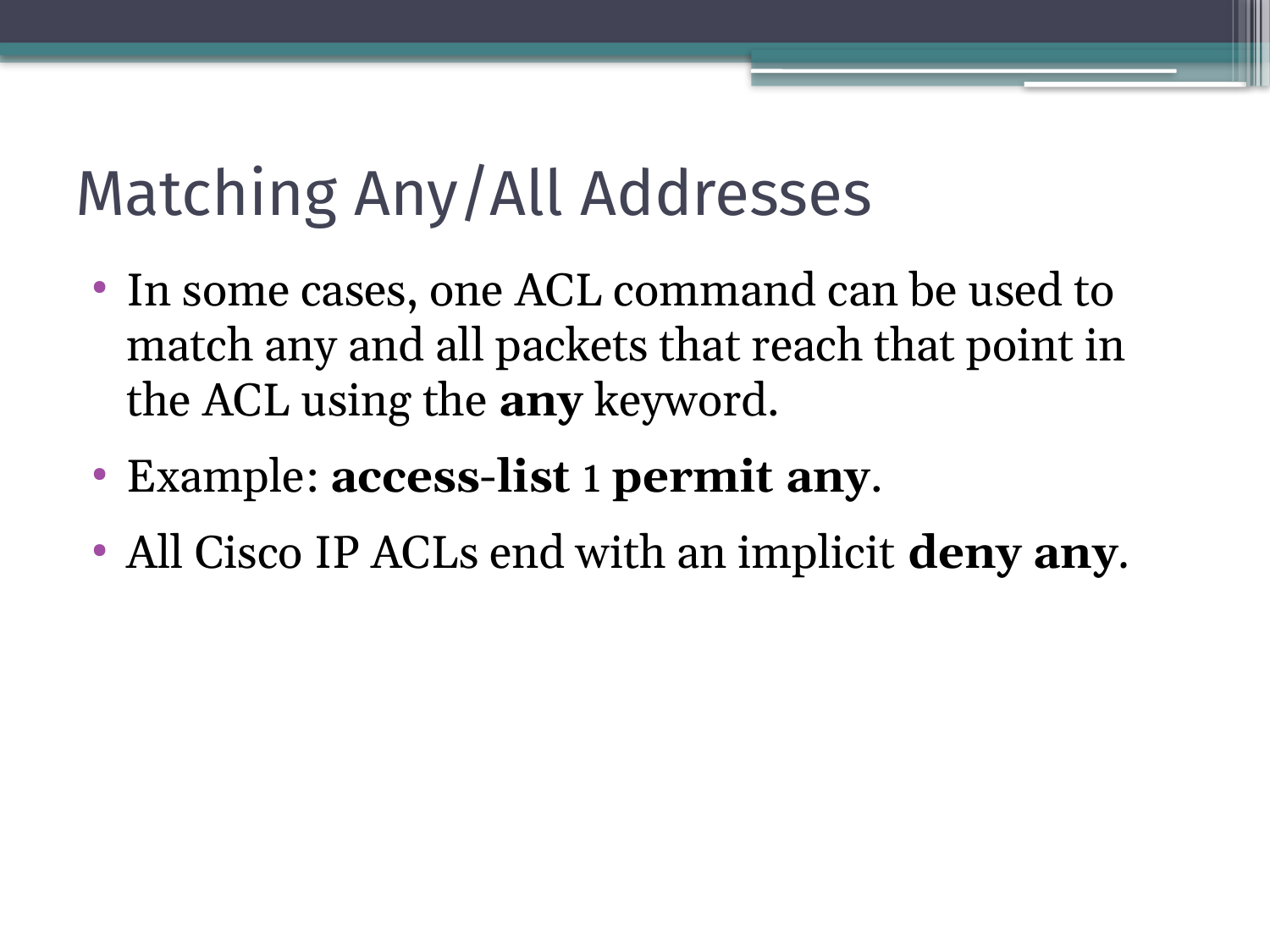

# Matching Any/All Addresses
In some cases, one ACL command can be used to match any and all packets that reach that point in the ACL using the any keyword.
Example: access-list 1 permit any.
All Cisco IP ACLs end with an implicit deny any.